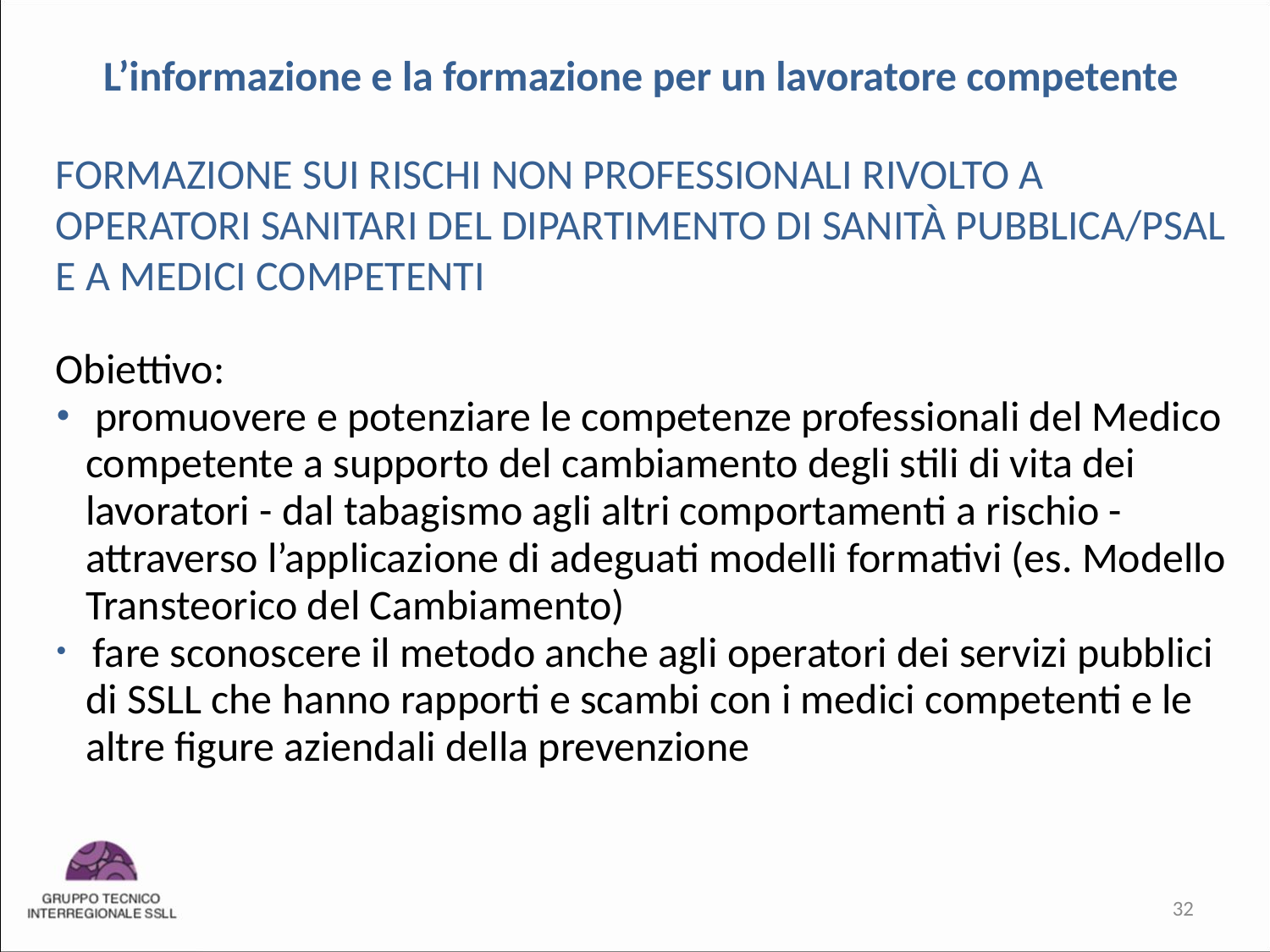

L’informazione e la formazione per un lavoratore competente
FORMAZIONE SUI RISCHI NON PROFESSIONALI RIVOLTO A OPERATORI SANITARI DEL DIPARTIMENTO DI SANITÀ PUBBLICA/PSAL E A MEDICI COMPETENTI

Obiettivo:
 promuovere e potenziare le competenze professionali del Medico competente a supporto del cambiamento degli stili di vita dei lavoratori - dal tabagismo agli altri comportamenti a rischio - attraverso l’applicazione di adeguati modelli formativi (es. Modello Transteorico del Cambiamento)
 fare sconoscere il metodo anche agli operatori dei servizi pubblici di SSLL che hanno rapporti e scambi con i medici competenti e le altre figure aziendali della prevenzione
32